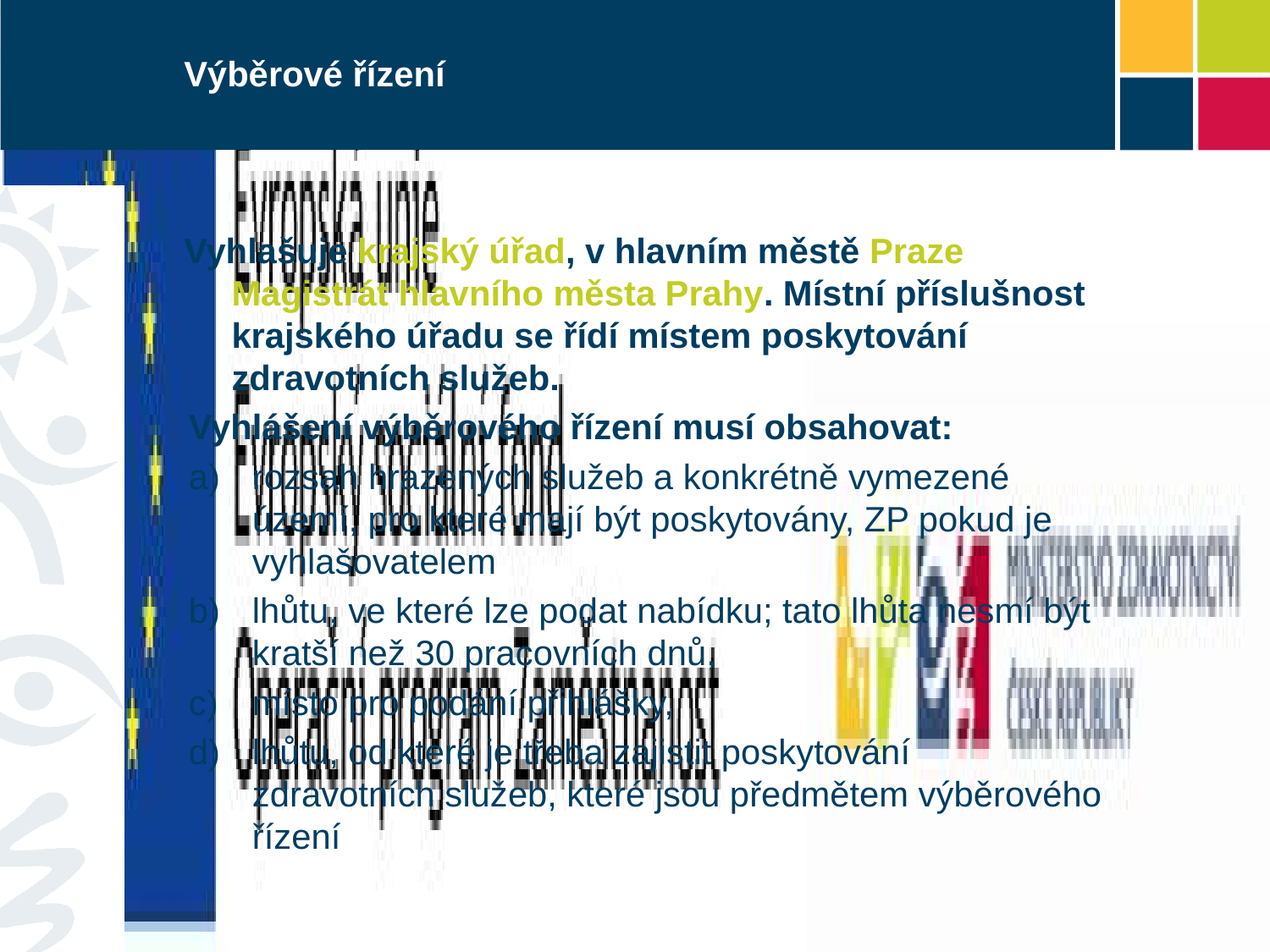

# Výběrové řízení
Vyhlašuje krajský úřad, v hlavním městě Praze Magistrát hlavního města Prahy. Místní příslušnost krajského úřadu se řídí místem poskytování zdravotních služeb.
Vyhlášení výběrového řízení musí obsahovat:
rozsah hrazených služeb a konkrétně vymezené území, pro které mají být poskytovány, ZP pokud je vyhlašovatelem
lhůtu, ve které lze podat nabídku; tato lhůta nesmí být kratší než 30 pracovních dnů,
místo pro podání přihlášky,
lhůtu, od které je třeba zajistit poskytování zdravotních služeb, které jsou předmětem výběrového řízení